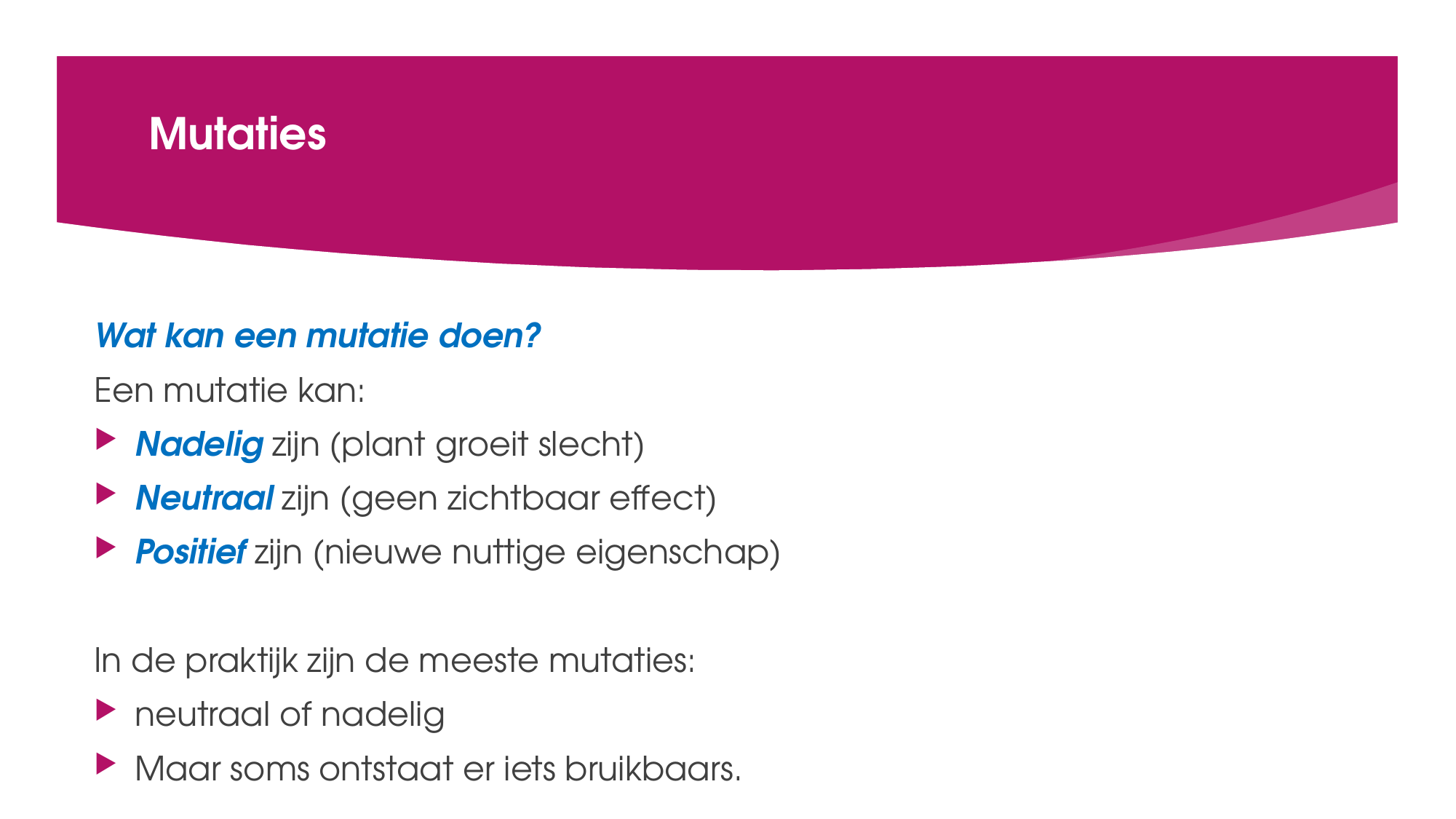

# Mutaties

Wat kan een mutatie doen?
Een mutatie kan:
Nadelig zijn (plant groeit slecht)
Neutraal zijn (geen zichtbaar effect)
Positief zijn (nieuwe nuttige eigenschap)

In de praktijk zijn de meeste mutaties:
neutraal of nadelig
Maar soms ontstaat er iets bruikbaars.